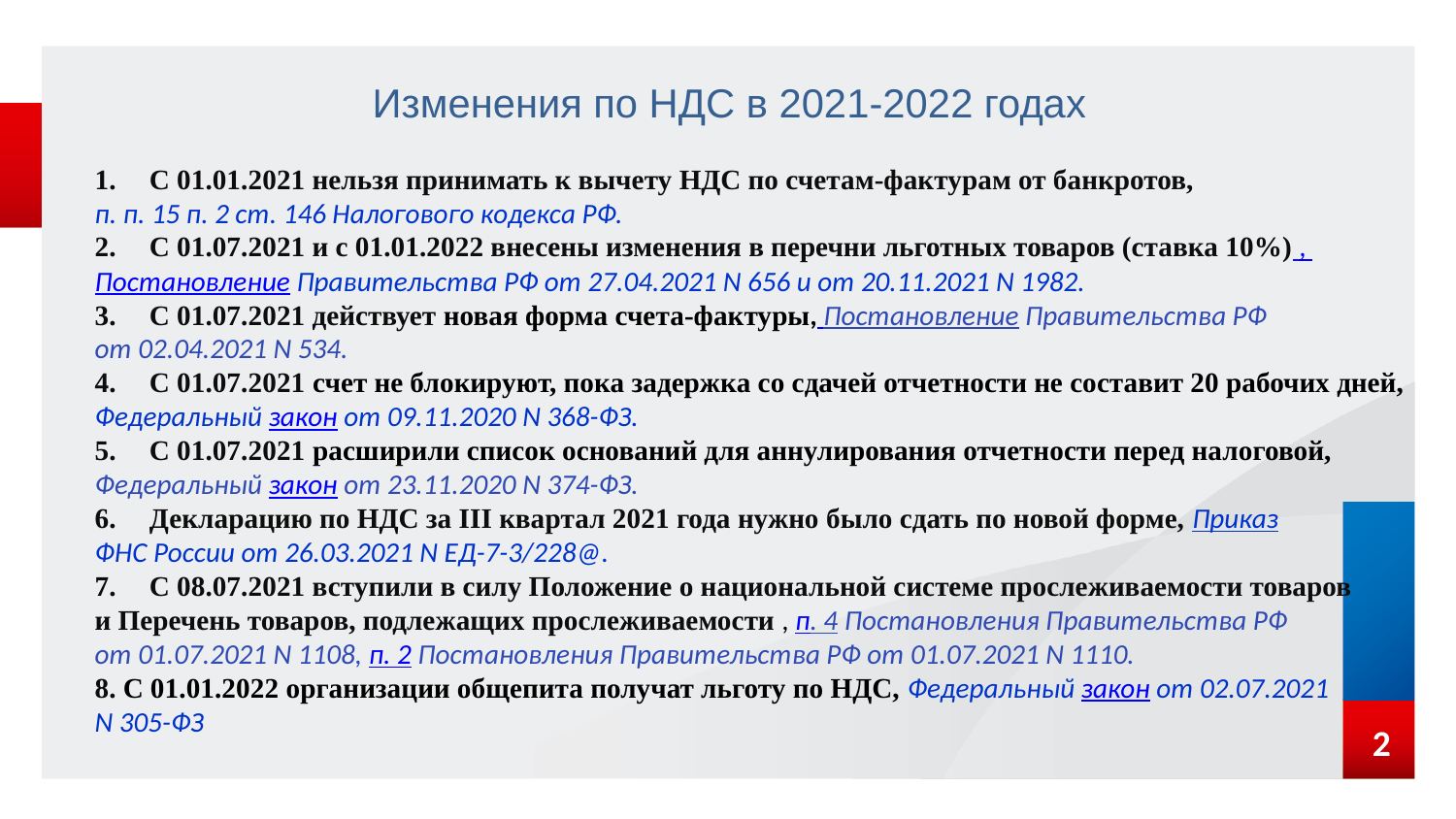

Изменения по НДС в 2021-2022 годах

С 01.01.2021 нельзя принимать к вычету НДС по счетам-фактурам от банкротов,
п. п. 15 п. 2 ст. 146 Налогового кодекса РФ.
С 01.07.2021 и с 01.01.2022 внесены изменения в перечни льготных товаров (ставка 10%) ,
Постановление Правительства РФ от 27.04.2021 N 656 и от 20.11.2021 N 1982.
С 01.07.2021 действует новая форма счета-фактуры, Постановление Правительства РФ
от 02.04.2021 N 534.
С 01.07.2021 счет не блокируют, пока задержка со сдачей отчетности не составит 20 рабочих дней,
Федеральный закон от 09.11.2020 N 368-ФЗ.
С 01.07.2021 расширили список оснований для аннулирования отчетности перед налоговой,
Федеральный закон от 23.11.2020 N 374-ФЗ.
Декларацию по НДС за III квартал 2021 года нужно было сдать по новой форме, Приказ
ФНС России от 26.03.2021 N ЕД-7-3/228@.
С 08.07.2021 вступили в силу Положение о национальной системе прослеживаемости товаров
и Перечень товаров, подлежащих прослеживаемости , п. 4 Постановления Правительства РФ
от 01.07.2021 N 1108, п. 2 Постановления Правительства РФ от 01.07.2021 N 1110.
8. С 01.01.2022 организации общепита получат льготу по НДС, Федеральный закон от 02.07.2021
N 305-ФЗ

2